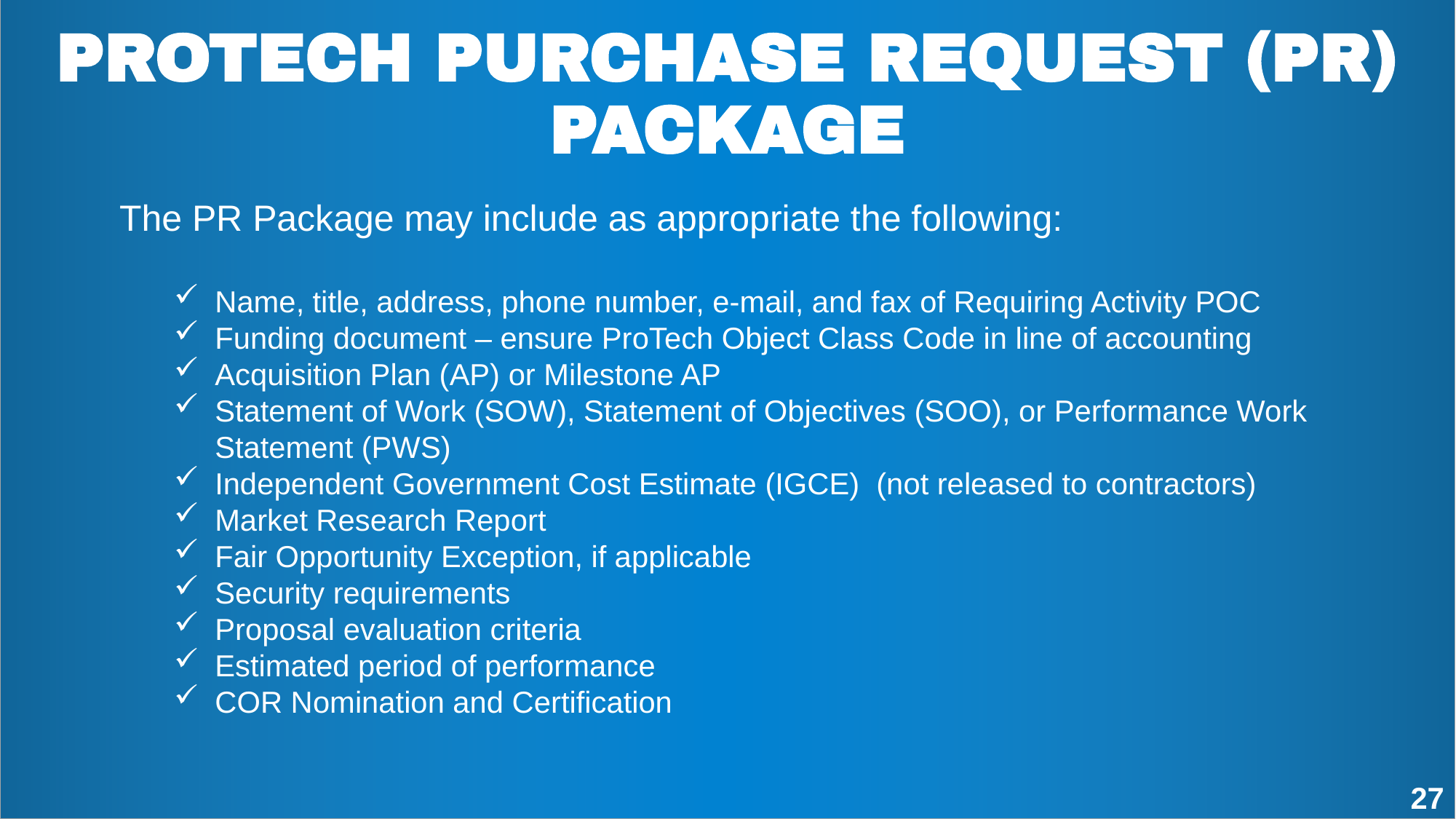

PROTECH PURCHASE REQUEST (PR) PACKAGE
The PR Package may include as appropriate the following:
Name, title, address, phone number, e-mail, and fax of Requiring Activity POC
Funding document – ensure ProTech Object Class Code in line of accounting
Acquisition Plan (AP) or Milestone AP
Statement of Work (SOW), Statement of Objectives (SOO), or Performance Work Statement (PWS)
Independent Government Cost Estimate (IGCE)  (not released to contractors)
Market Research Report
Fair Opportunity Exception, if applicable
Security requirements
Proposal evaluation criteria
Estimated period of performance
COR Nomination and Certification

27